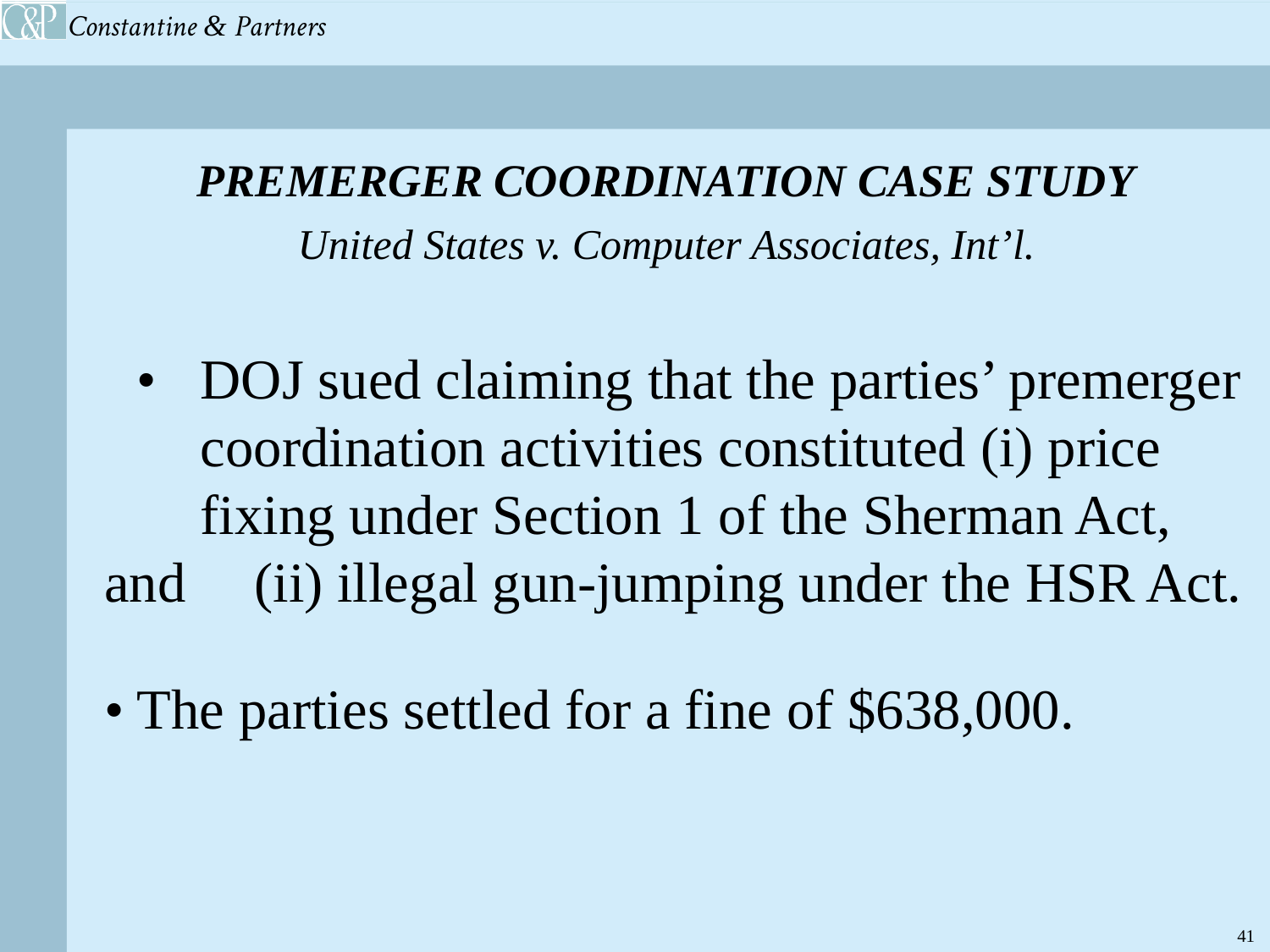

PREMERGER COORDINATION CASE STUDY

United States v. Computer Associates, Int’l.

	•	DOJ sued claiming that the parties’ premerger 		coordination activities constituted (i) price 			fixing under Section 1 of the Sherman Act, and 		(ii) illegal gun-jumping under the HSR Act.

•	The parties settled for a fine of $638,000.